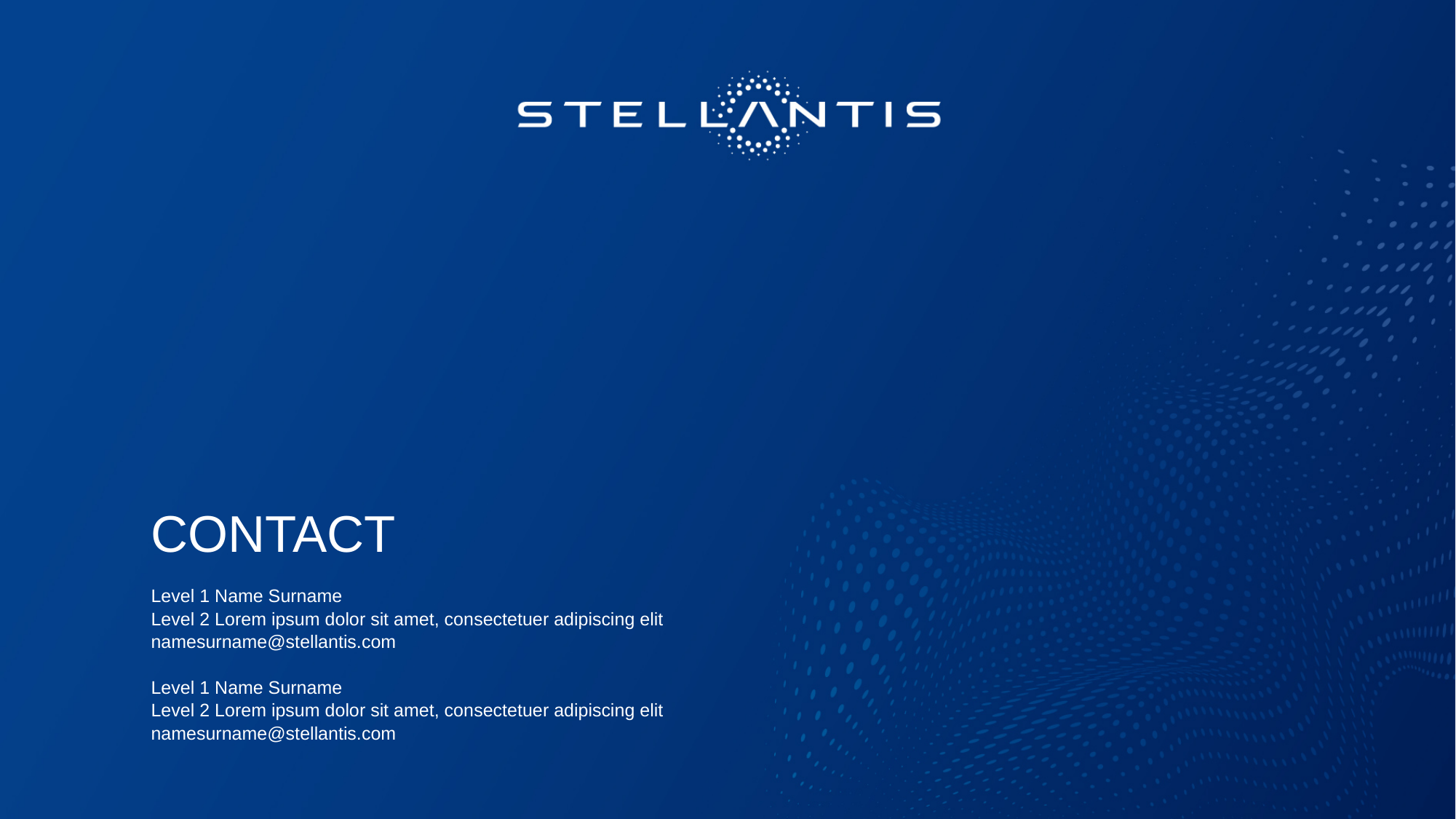

# contact
Level 1 Name Surname
Level 2 Lorem ipsum dolor sit amet, consectetuer adipiscing elit
namesurname@stellantis.com

Level 1 Name Surname
Level 2 Lorem ipsum dolor sit amet, consectetuer adipiscing elit
namesurname@stellantis.com